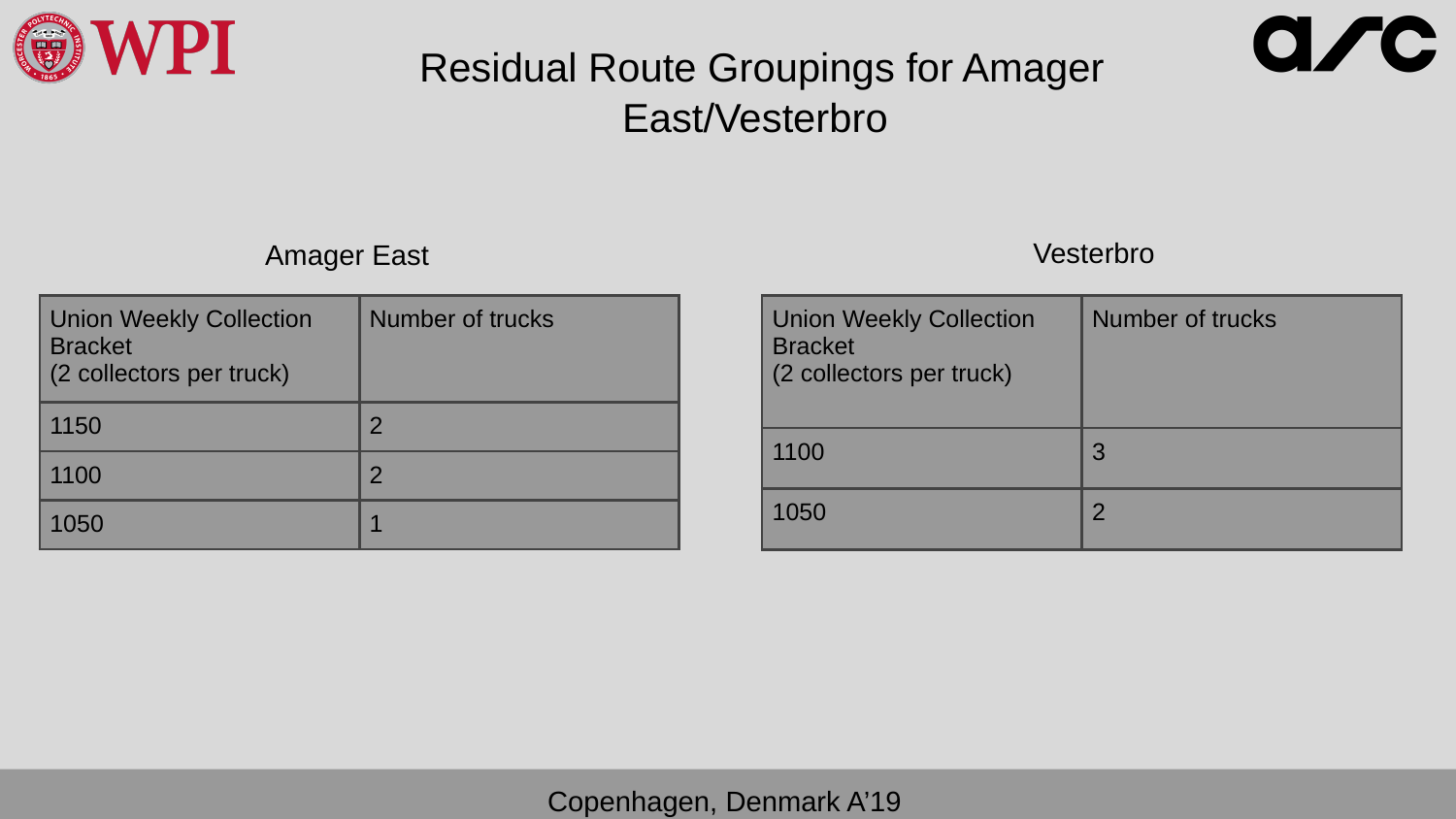

# Residual Route Groupings for Amager East/Vesterbro
Vesterbro
Amager East
| Union Weekly Collection Bracket (2 collectors per truck) | Number of trucks |
| --- | --- |
| 1150 | 2 |
| 1100 | 2 |
| 1050 | 1 |
| Union Weekly Collection Bracket (2 collectors per truck) | Number of trucks |
| --- | --- |
| 1100 | 3 |
| 1050 | 2 |